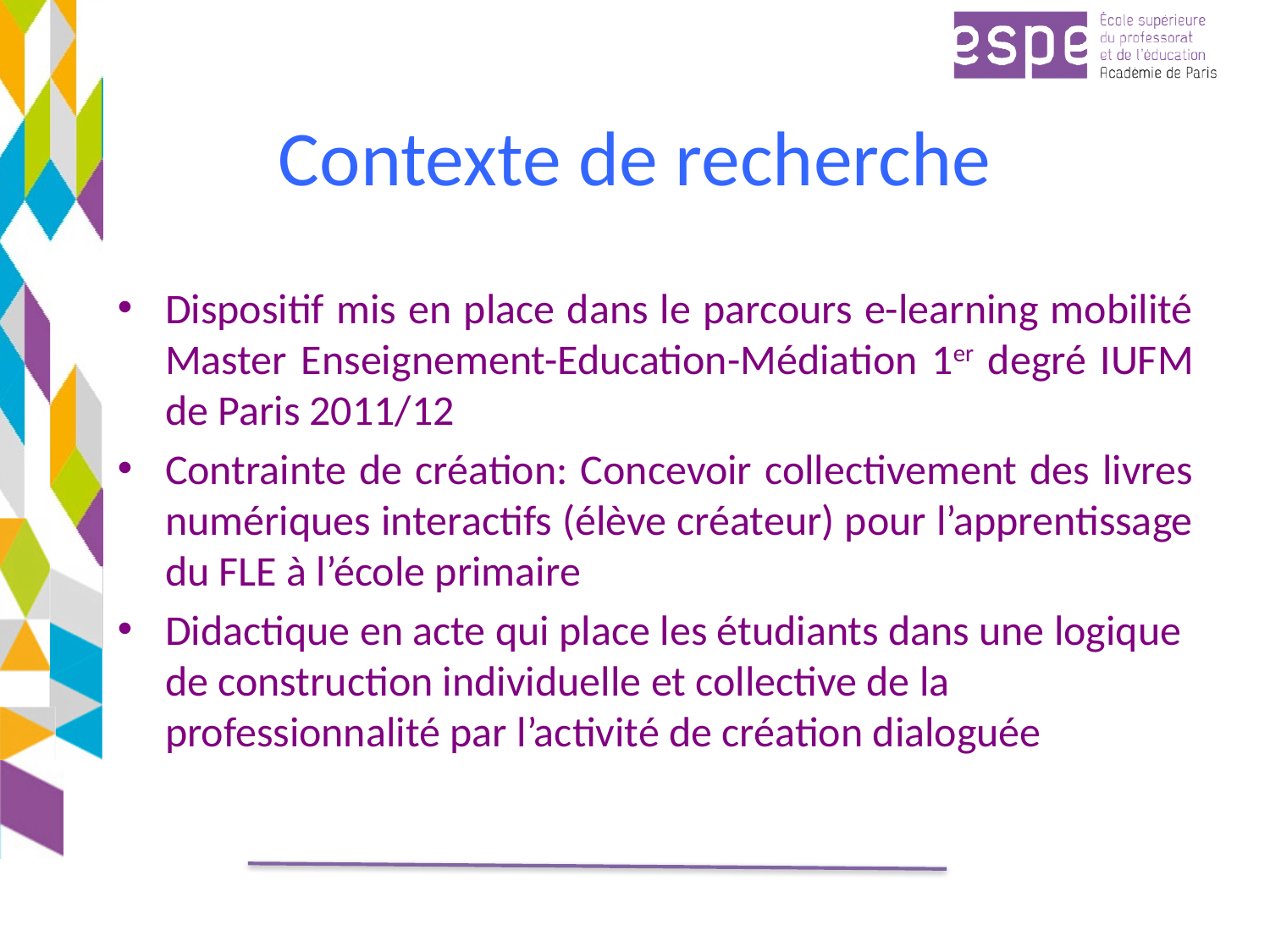

# Contexte de recherche
Dispositif mis en place dans le parcours e-learning mobilité Master Enseignement-Education-Médiation 1er degré IUFM de Paris 2011/12
Contrainte de création: Concevoir collectivement des livres numériques interactifs (élève créateur) pour l’apprentissage du FLE à l’école primaire
Didactique en acte qui place les étudiants dans une logique de construction individuelle et collective de la professionnalité par l’activité de création dialoguée